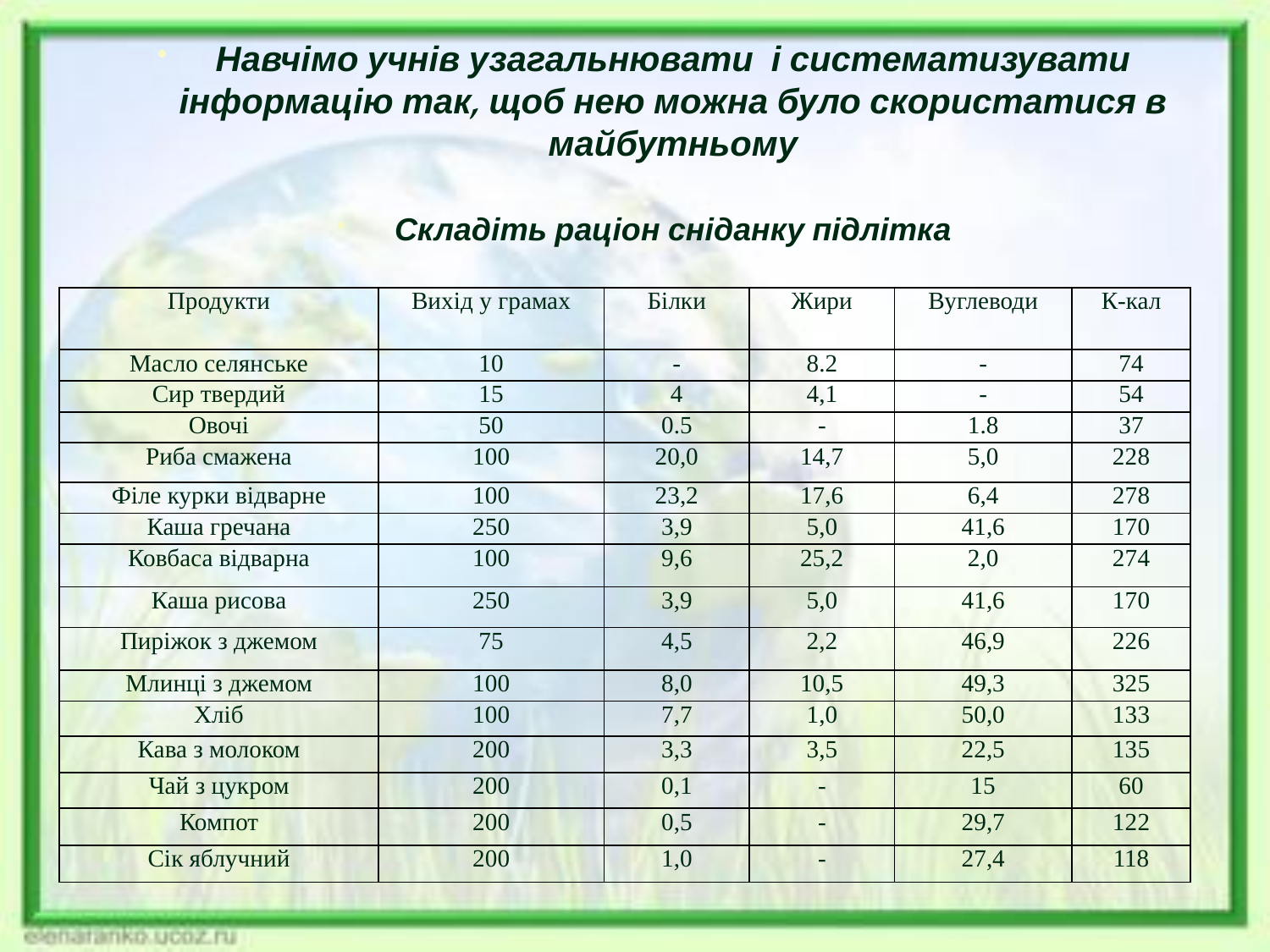

Навчімо учнів узагальнювати  і систематизувати інформацію так, щоб нею можна було скористатися в майбутньому

Складіть раціон сніданку підлітка
| Продукти | Вихід у грамах | Білки | Жири | Вуглеводи | К-кал |
| --- | --- | --- | --- | --- | --- |
| Масло селянське | 10 | - | 8.2 | - | 74 |
| Сир твердий | 15 | 4 | 4,1 | - | 54 |
| Овочі | 50 | 0.5 | - | 1.8 | 37 |
| Риба смажена | 100 | 20,0 | 14,7 | 5,0 | 228 |
| Філе курки відварне | 100 | 23,2 | 17,6 | 6,4 | 278 |
| Каша гречана | 250 | 3,9 | 5,0 | 41,6 | 170 |
| Ковбаса відварна | 100 | 9,6 | 25,2 | 2,0 | 274 |
| Каша рисова | 250 | 3,9 | 5,0 | 41,6 | 170 |
| Пиріжок з джемом | 75 | 4,5 | 2,2 | 46,9 | 226 |
| Млинці з джемом | 100 | 8,0 | 10,5 | 49,3 | 325 |
| Хліб | 100 | 7,7 | 1,0 | 50,0 | 133 |
| Кава з молоком | 200 | 3,3 | 3,5 | 22,5 | 135 |
| Чай з цукром | 200 | 0,1 | - | 15 | 60 |
| Компот | 200 | 0,5 | - | 29,7 | 122 |
| Сік яблучний | 200 | 1,0 | - | 27,4 | 118 |